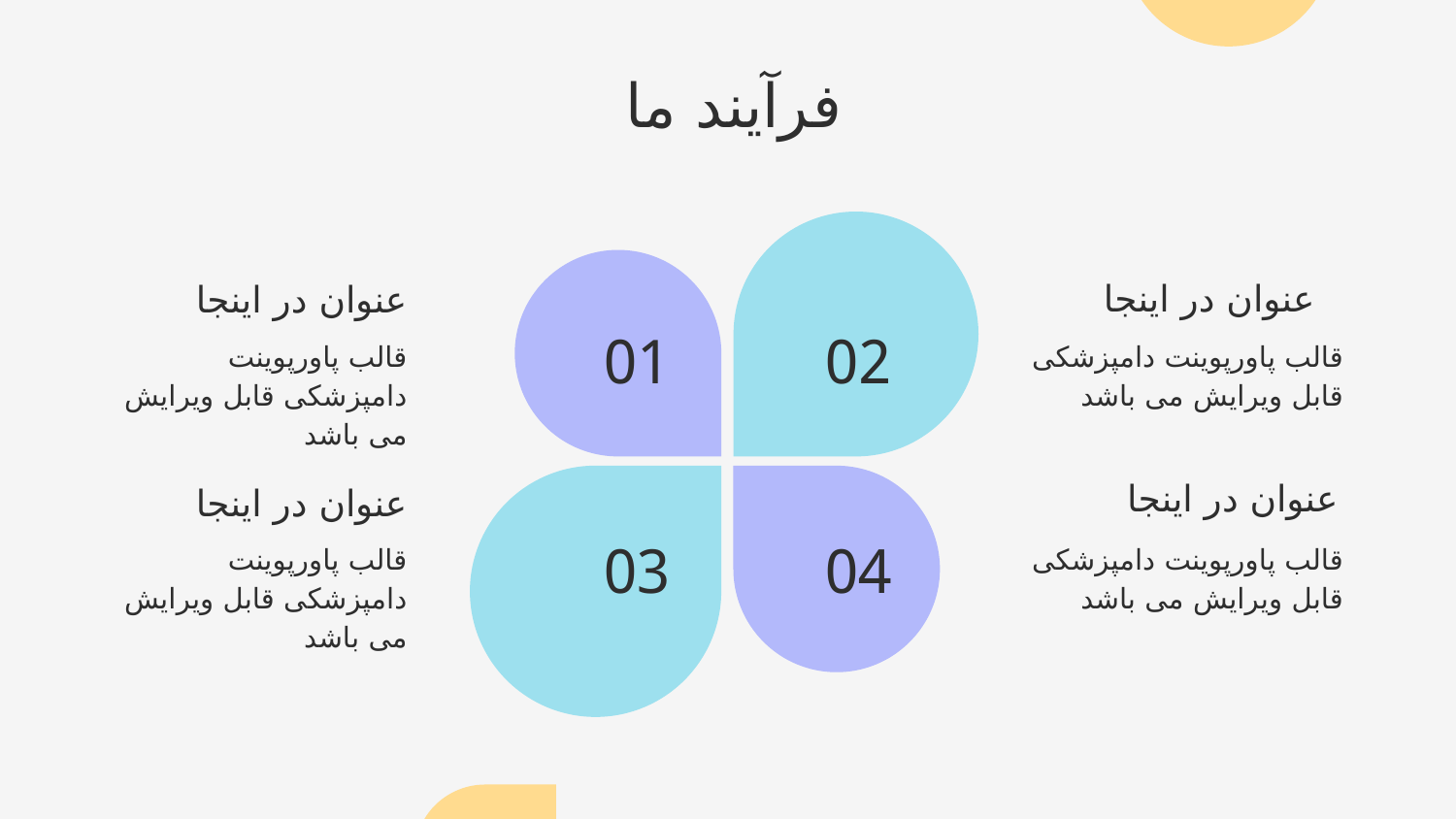

# فرآیند ما

عنوان در اینجا
عنوان در اینجا
قالب پاورپوینت دامپزشکی قابل ویرایش می باشد
قالب پاورپوینت دامپزشکی قابل ویرایش می باشد
01
02
عنوان در اینجا
عنوان در اینجا

قالب پاورپوینت دامپزشکی قابل ویرایش می باشد
قالب پاورپوینت دامپزشکی قابل ویرایش می باشد
03
04